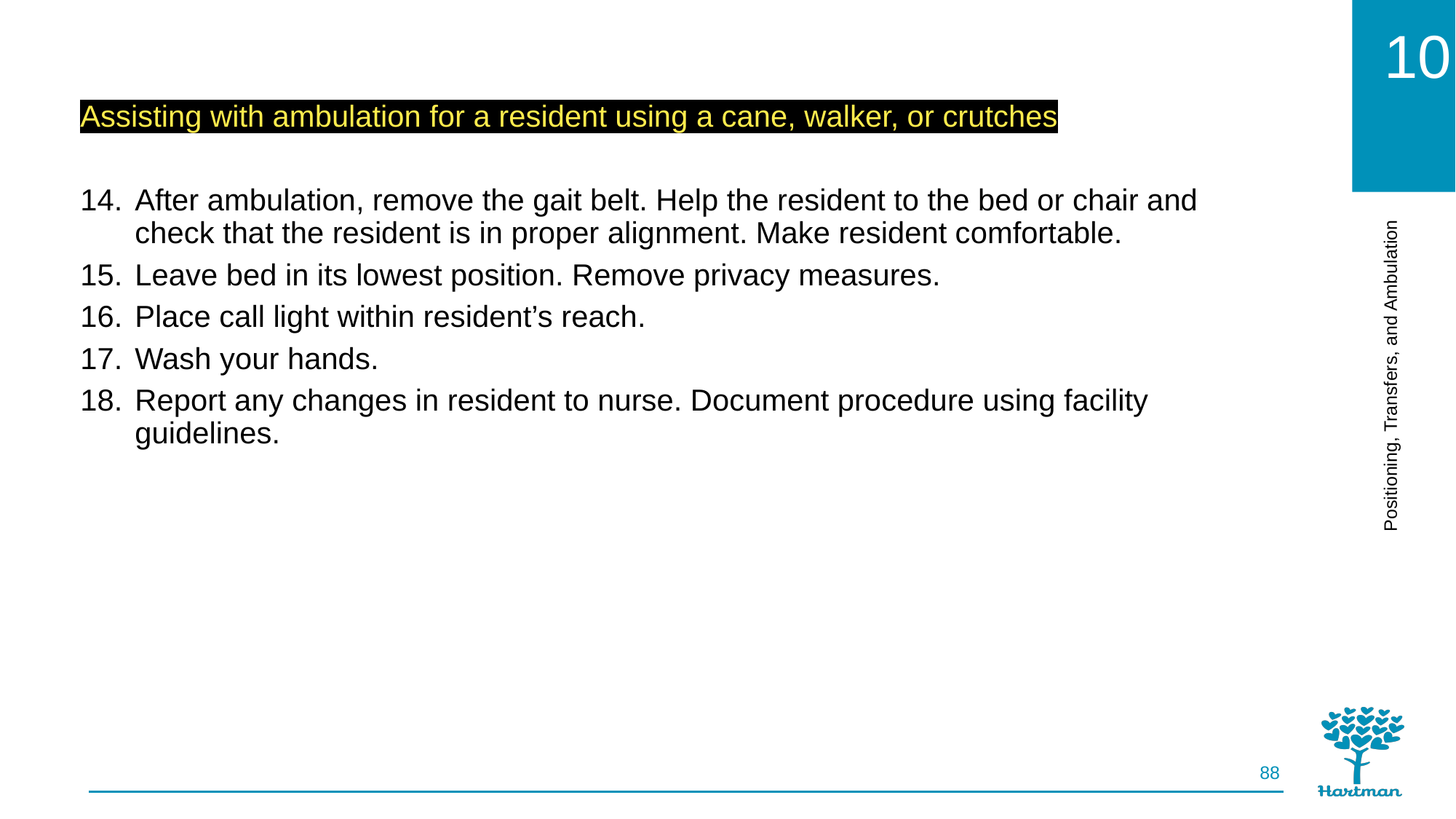

Assisting with ambulation for a resident using a cane, walker, or crutches

After ambulation, remove the gait belt. Help the resident to the bed or chair and check that the resident is in proper alignment. Make resident comfortable.
Leave bed in its lowest position. Remove privacy measures.
Place call light within resident’s reach.
Wash your hands.
Report any changes in resident to nurse. Document procedure using facility guidelines.

88